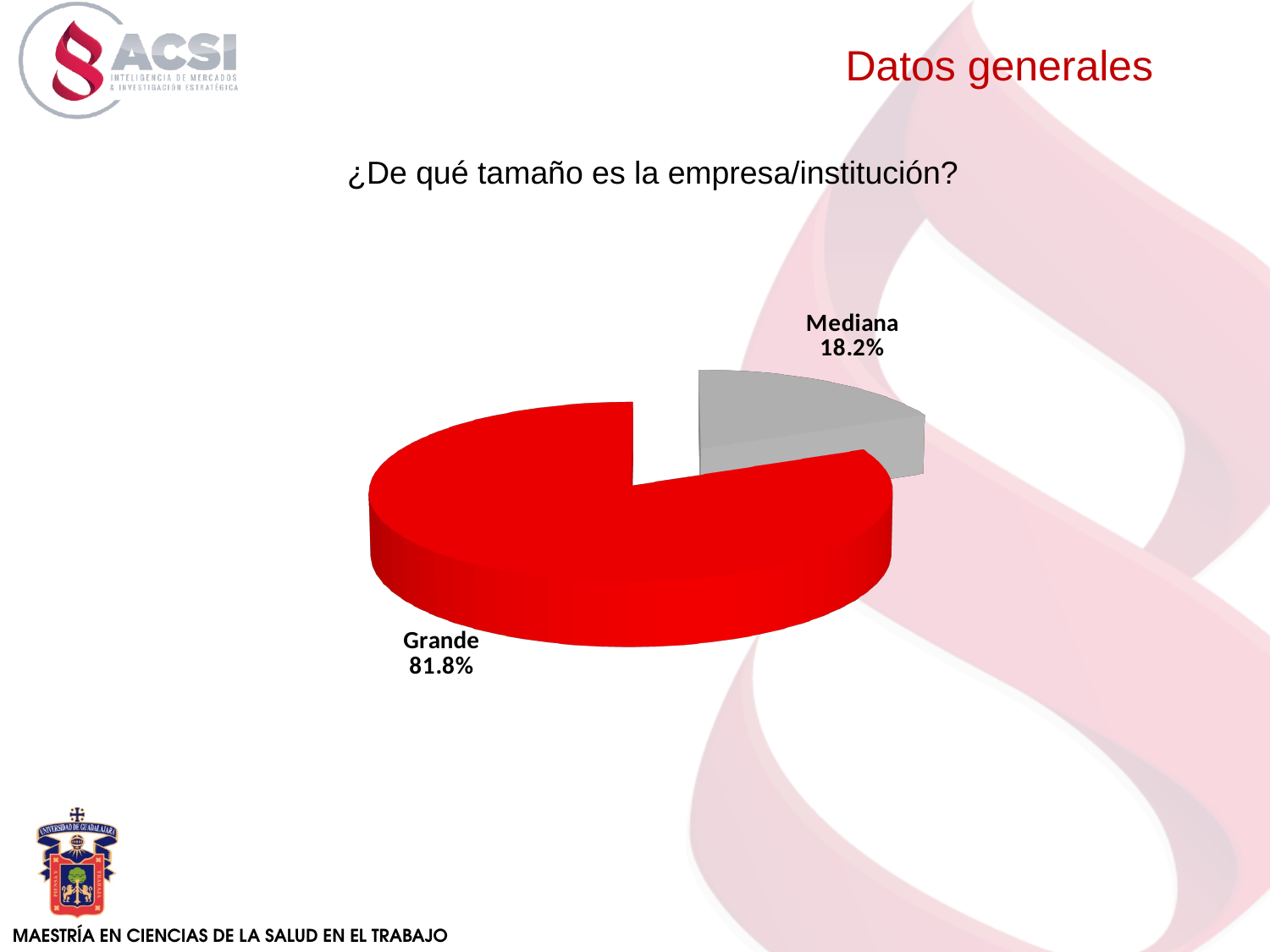

Datos generales
¿De qué tamaño es la empresa/institución?

[unsupported chart]